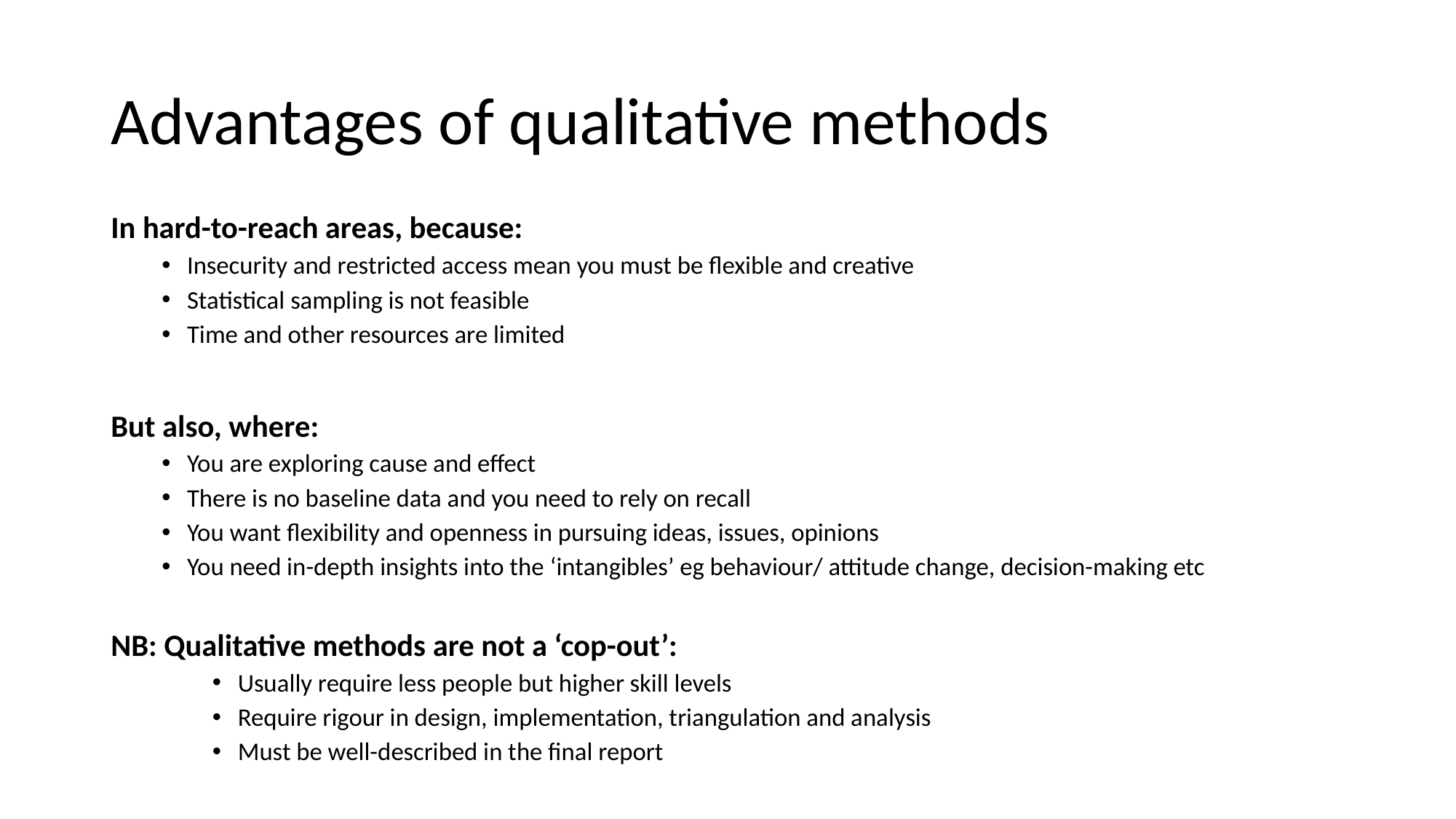

# Advantages of qualitative methods

In hard-to-reach areas, because:
Insecurity and restricted access mean you must be flexible and creative
Statistical sampling is not feasible
Time and other resources are limited

But also, where:
You are exploring cause and effect
There is no baseline data and you need to rely on recall
You want flexibility and openness in pursuing ideas, issues, opinions
You need in-depth insights into the ‘intangibles’ eg behaviour/ attitude change, decision-making etc

NB: Qualitative methods are not a ‘cop-out’:
Usually require less people but higher skill levels
Require rigour in design, implementation, triangulation and analysis
Must be well-described in the final report